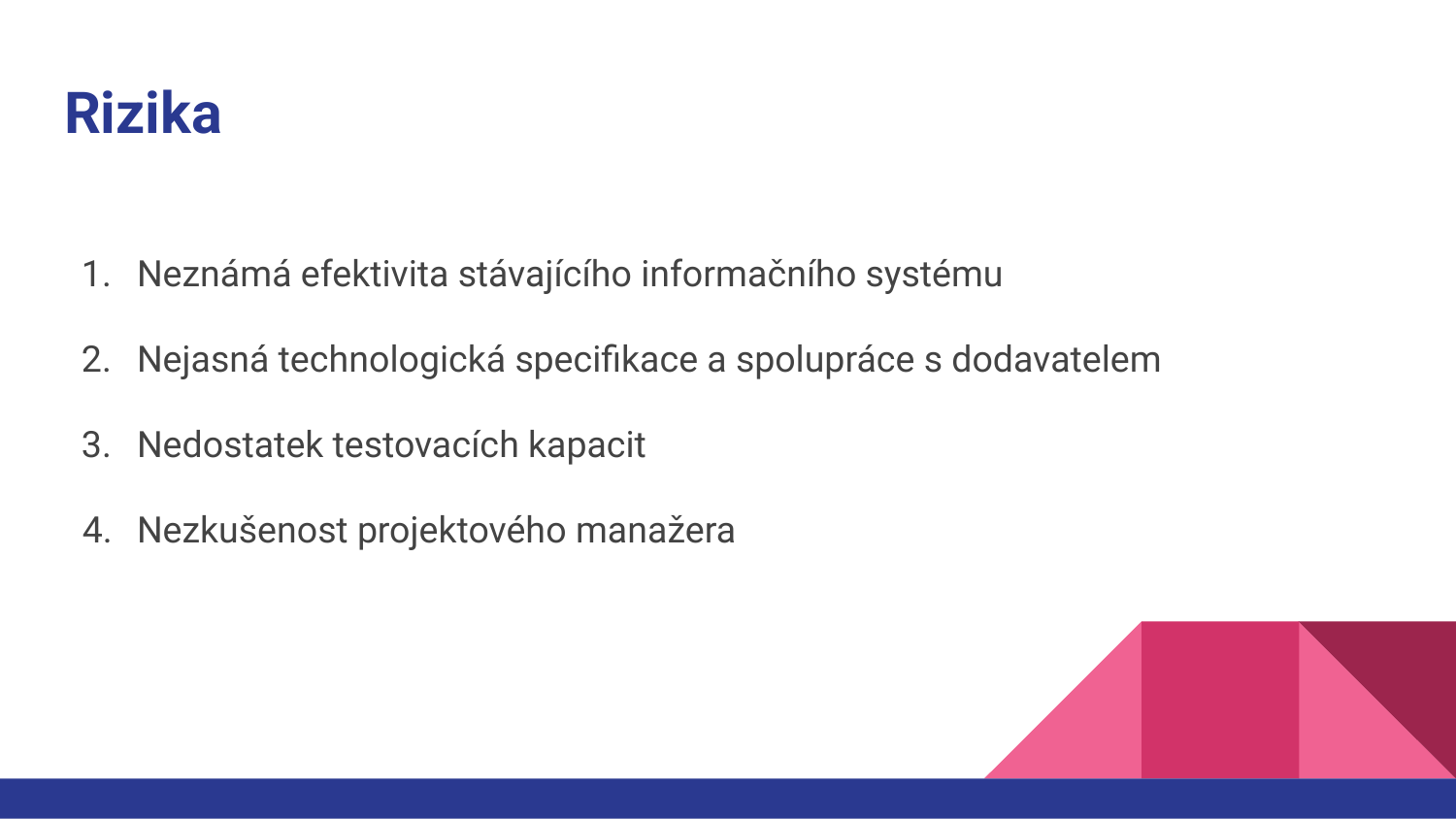

# Rizika
Neznámá efektivita stávajícího informačního systému
Nejasná technologická specifikace a spolupráce s dodavatelem
Nedostatek testovacích kapacit
Nezkušenost projektového manažera